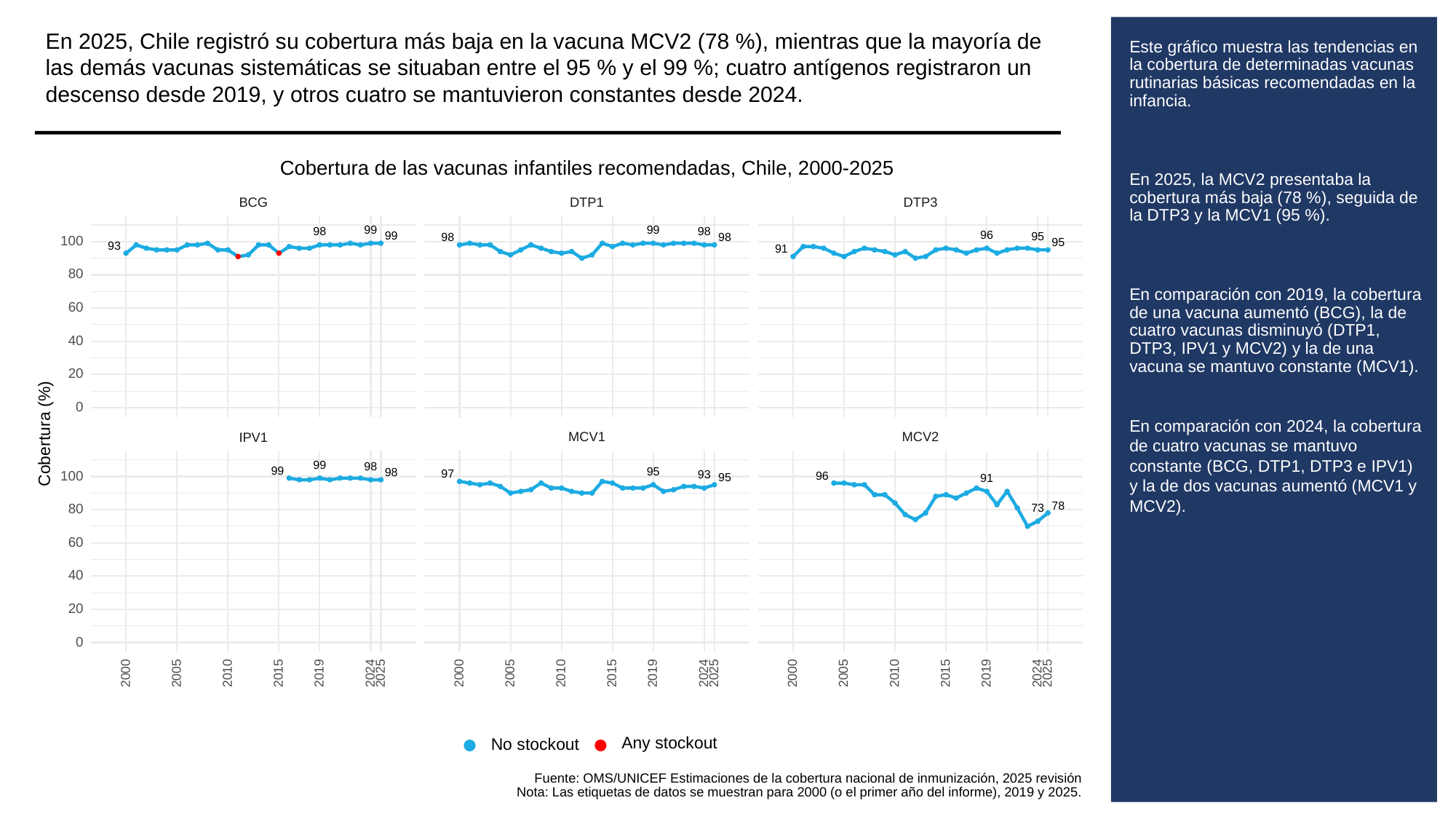

En 2025, Chile registró su cobertura más baja en la vacuna MCV2 (78 %), mientras que la mayoría de las demás vacunas sistemáticas se situaban entre el 95 % y el 99 %; cuatro antígenos registraron un descenso desde 2019, y otros cuatro se mantuvieron constantes desde 2024.
# Este gráfico muestra las tendencias en la cobertura de determinadas vacunas rutinarias básicas recomendadas en la infancia.

En 2025, la MCV2 presentaba la cobertura más baja (78 %), seguida de la DTP3 y la MCV1 (95 %).

En comparación con 2019, la cobertura de una vacuna aumentó (BCG), la de cuatro vacunas disminuyó (DTP1, DTP3, IPV1 y MCV2) y la de una vacuna se mantuvo constante (MCV1).

En comparación con 2024, la cobertura de cuatro vacunas se mantuvo constante (BCG, DTP1, DTP3 e IPV1) y la de dos vacunas aumentó (MCV1 y MCV2).

Cobertura de las vacunas infantiles recomendadas, Chile, 2000-2025
BCG
DTP3
DTP1

99
99
98
98
96
99
95
98
98
100
95

93

91

80

60

40

20

0

Cobertura (%)
MCV1
MCV2
IPV1

99
98
99
95
98
97
93
100
96
95
91

78

73
80

60

40

20

0

2000
2005
2010
2015
2019
2024
2025
2000
2005
2010
2015
2019
2024
2025
2000
2005
2010
2015
2019
2024
2025
Any stockout
No stockout

Fuente: OMS/UNICEF Estimaciones de la cobertura nacional de inmunización, 2025 revisión
Nota: Las etiquetas de datos se muestran para 2000 (o el primer año del informe), 2019 y 2025.